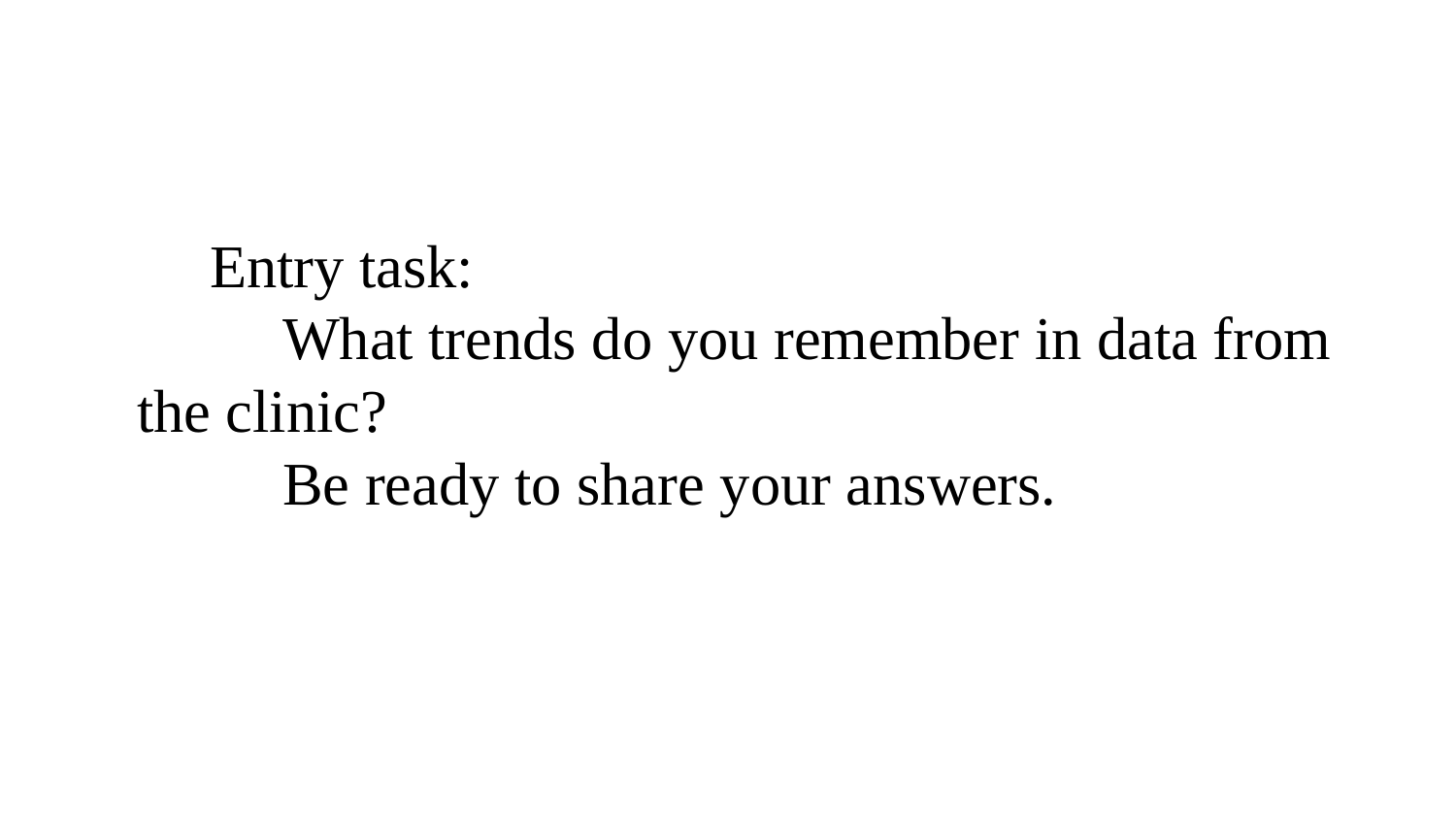

# Entry task:
	What trends do you remember in data from the clinic?
	Be ready to share your answers.